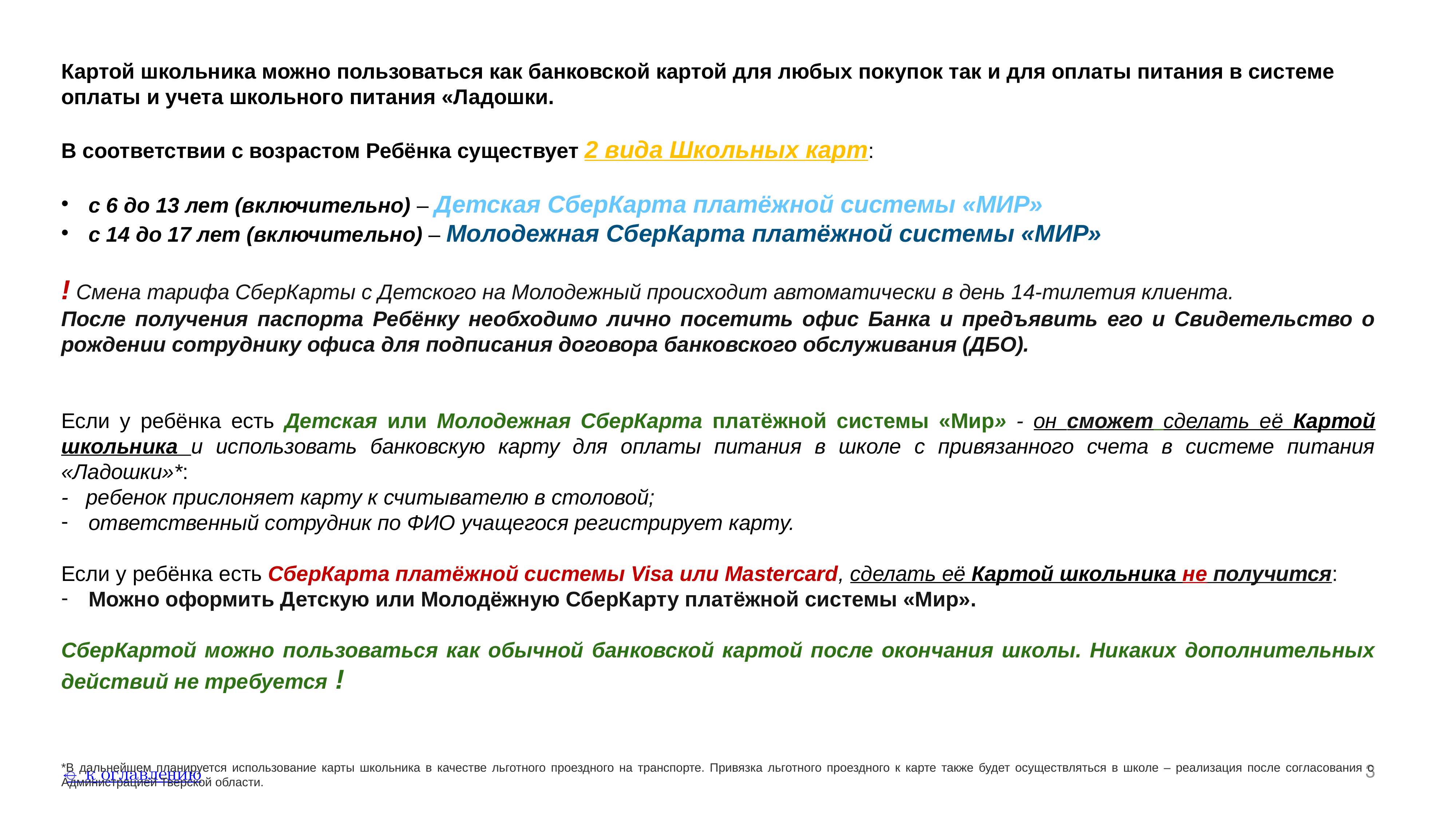

Картой школьника можно пользоваться как банковской картой для любых покупок так и для оплаты питания в системе оплаты и учета школьного питания «Ладошки.

В соответствии с возрастом Ребёнка существует 2 вида Школьных карт:

с 6 до 13 лет (включительно) – Детская СберКарта платёжной системы «МИР»
с 14 до 17 лет (включительно) – Молодежная СберКарта платёжной системы «МИР»

! Смена тарифа СберКарты с Детского на Молодежный происходит автоматически в день 14-тилетия клиента.
После получения паспорта Ребёнку необходимо лично посетить офис Банка и предъявить его и Свидетельство о рождении сотруднику офиса для подписания договора банковского обслуживания (ДБО).

Если у ребёнка есть Детская или Молодежная СберКарта платёжной системы «Мир» - он сможет сделать её Картой школьника и использовать банковскую карту для оплаты питания в школе с привязанного счета в системе питания «Ладошки»*:
-   ребенок прислоняет карту к считывателю в столовой;
ответственный сотрудник по ФИО учащегося регистрирует карту.

Если у ребёнка есть СберКарта платёжной системы Visa или Mastercard, сделать её Картой школьника не получится:
Можно оформить Детскую или Молодёжную СберКарту платёжной системы «Мир».

СберКартой можно пользоваться как обычной банковской картой после окончания школы. Никаких дополнительных действий не требуется !

*В дальнейшем планируется использование карты школьника в качестве льготного проездного на транспорте. Привязка льготного проездного к карте также будет осуществляться в школе – реализация после согласования с Администрацией Тверской области.

3